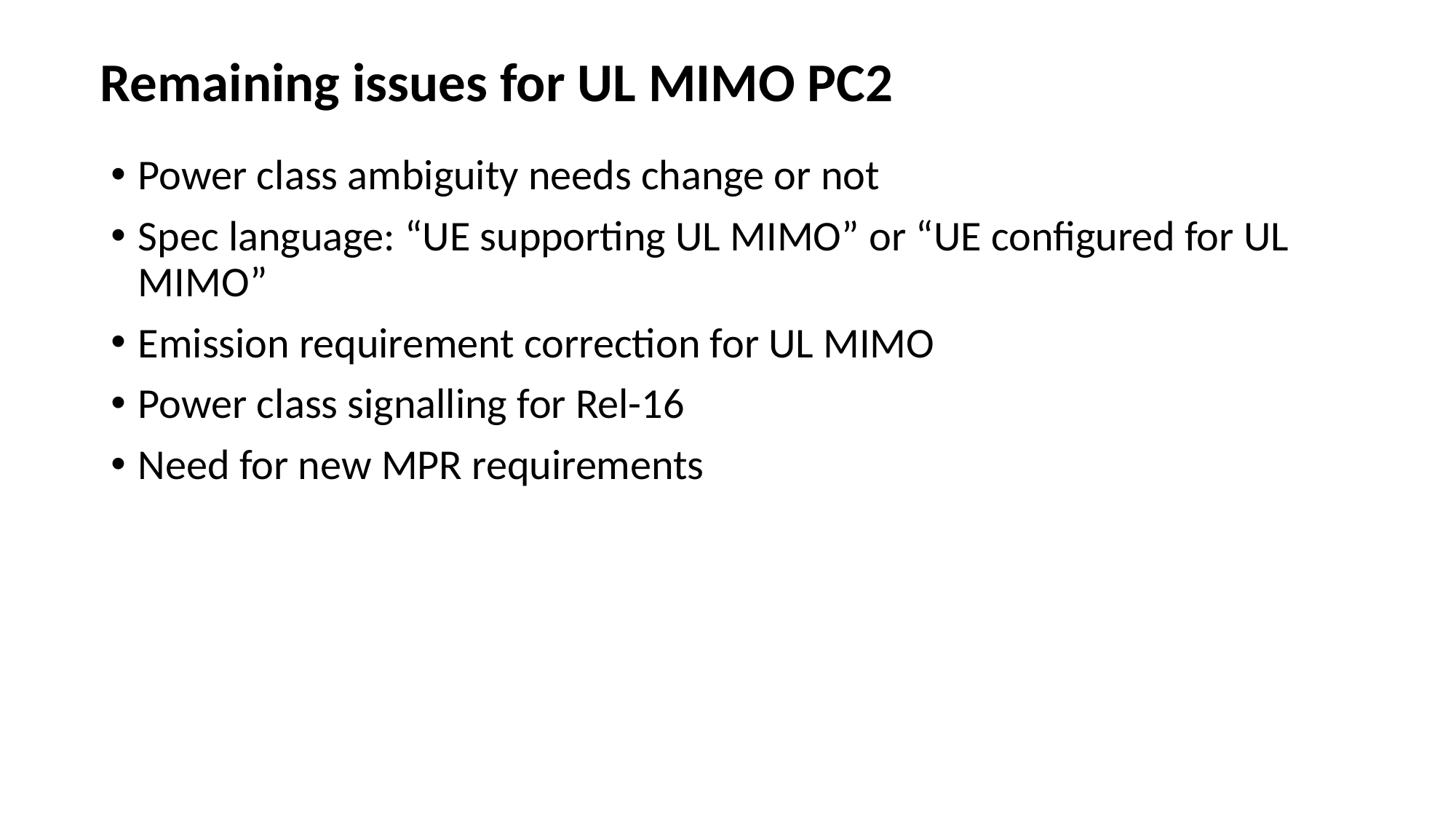

# Remaining issues for UL MIMO PC2
Power class ambiguity needs change or not
Spec language: “UE supporting UL MIMO” or “UE configured for UL MIMO”
Emission requirement correction for UL MIMO
Power class signalling for Rel-16
Need for new MPR requirements